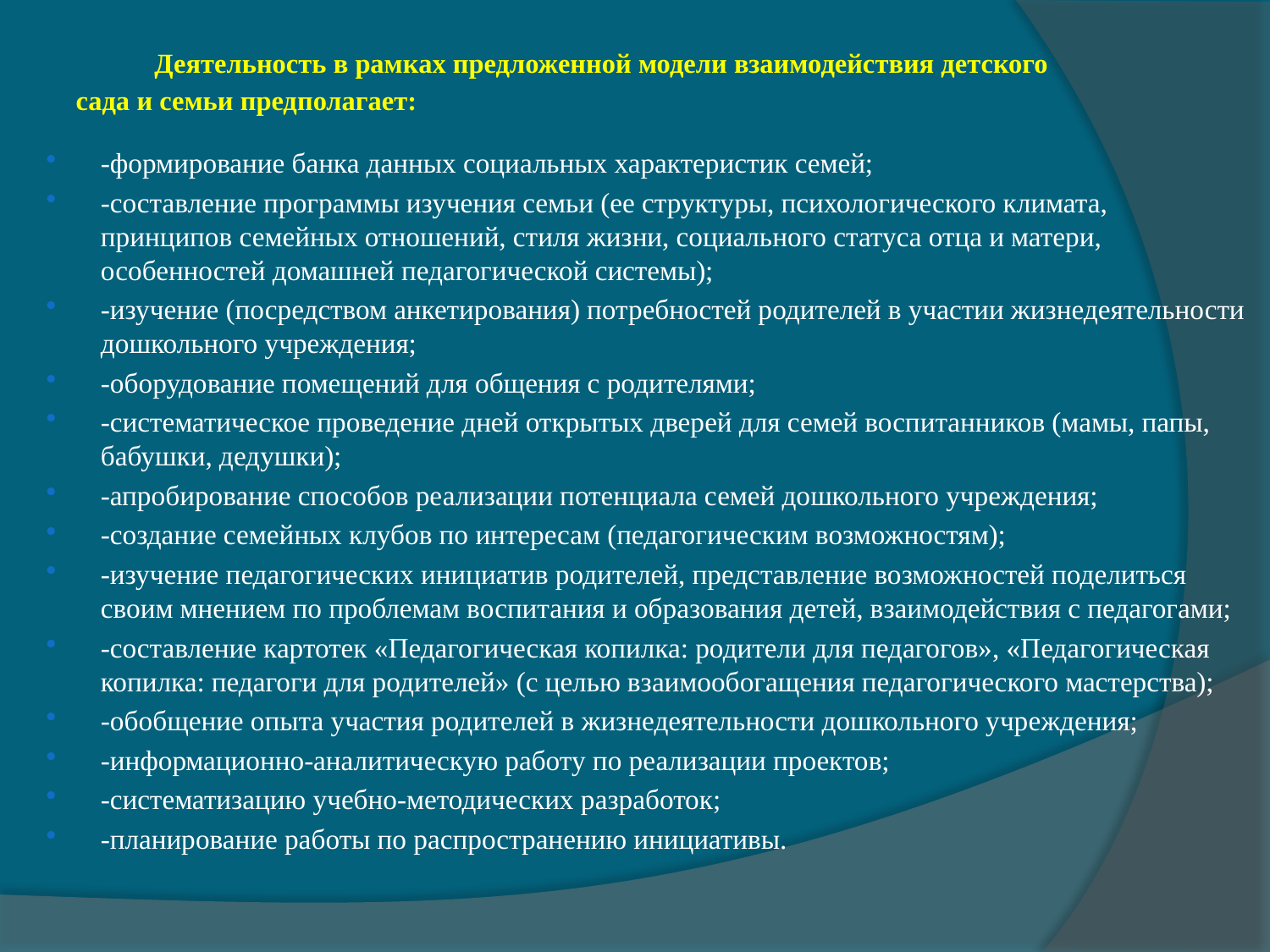

# Деятельность в рамках предложенной модели взаимодействия детского сада и семьи предполагает:
-формирование банка данных социальных характеристик семей;
-составление программы изучения семьи (ее структуры, психологического климата, принципов семейных отношений, стиля жизни, социального статуса отца и матери, особенностей домашней педагогической системы);
-изучение (посредством анкетирования) потребностей родителей в участии жизнедеятельности дошкольного учреждения;
-оборудование помещений для общения с родителями;
-систематическое проведение дней открытых дверей для семей воспитанников (мамы, папы, бабушки, дедушки);
-апробирование способов реализации потенциала семей дошкольного учреждения;
-создание семейных клубов по интересам (педагогическим возможностям);
-изучение педагогических инициатив родителей, представление возможностей поделиться своим мнением по проблемам воспитания и образования детей, взаимодействия с педагогами;
-составление картотек «Педагогическая копилка: родители для педагогов», «Педагогическая копилка: педагоги для родителей» (с целью взаимообогащения педагогического мастерства);
-обобщение опыта участия родителей в жизнедеятельности дошкольного учреждения;
-информационно-аналитическую работу по реализации проектов;
-систематизацию учебно-методических разработок;
-планирование работы по распространению инициативы.